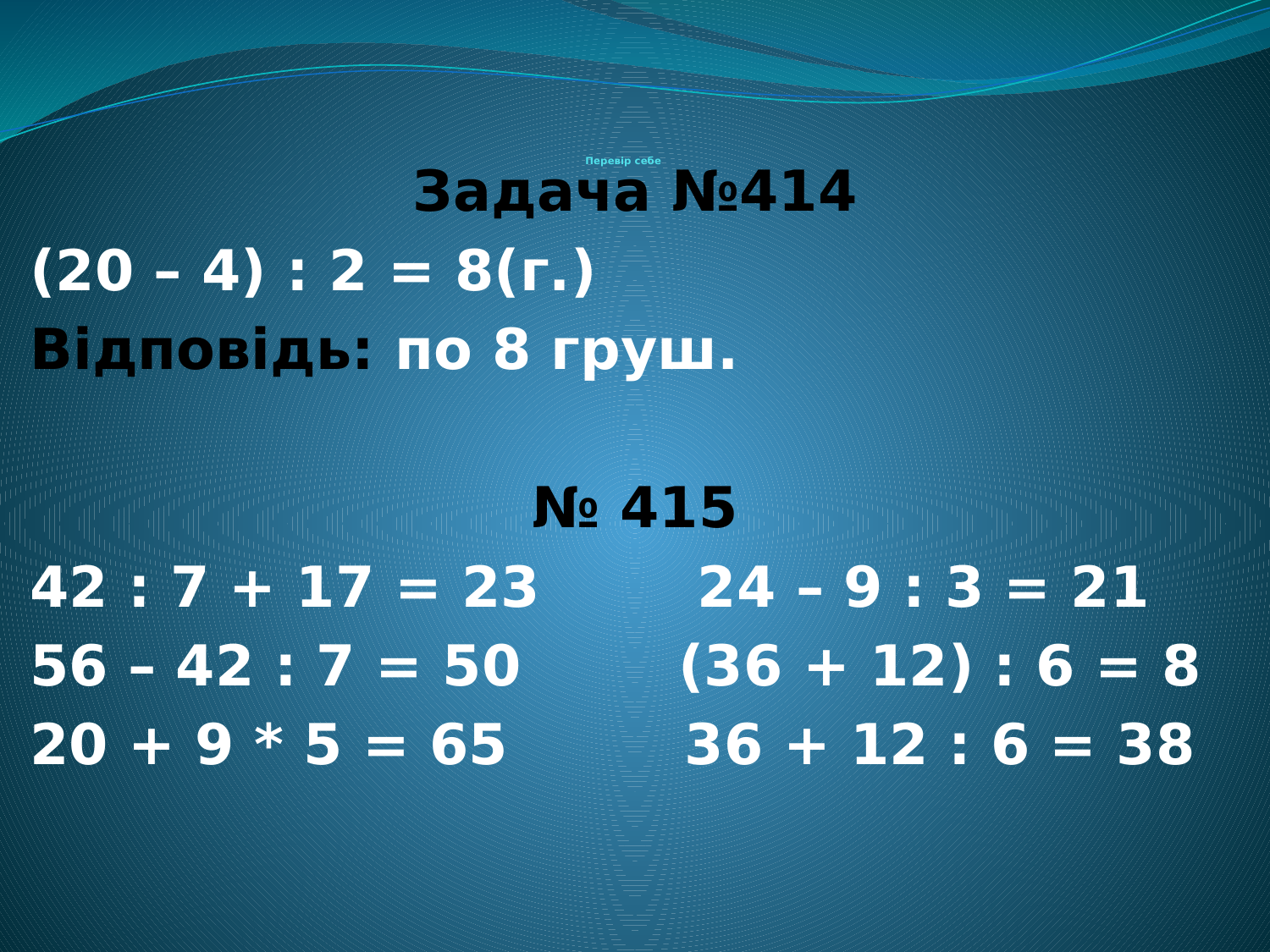

# Перевір себе
Задача №414
(20 – 4) : 2 = 8(г.)
Відповідь: по 8 груш.

№ 415
42 : 7 + 17 = 23        24 – 9 : 3 = 21
56 – 42 : 7 = 50        (36 + 12) : 6 = 8
20 + 9 * 5 = 65         36 + 12 : 6 = 38